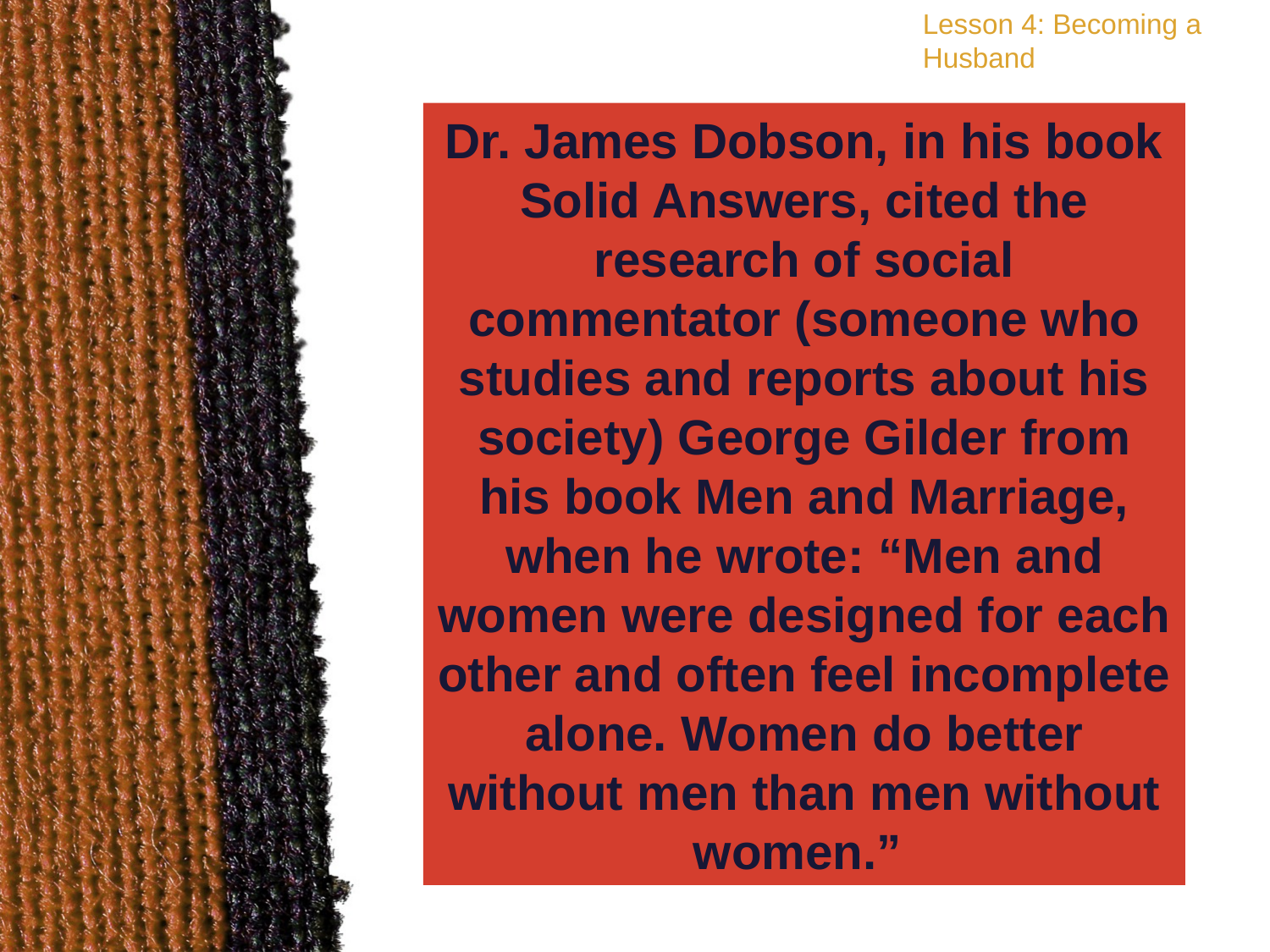

Lesson 4: Becoming a Husband
Dr. James Dobson, in his book Solid Answers, cited the research of social commentator (someone who studies and reports about his society) George Gilder from his book Men and Marriage, when he wrote: “Men and women were designed for each other and often feel incomplete alone. Women do better without men than men without women.”